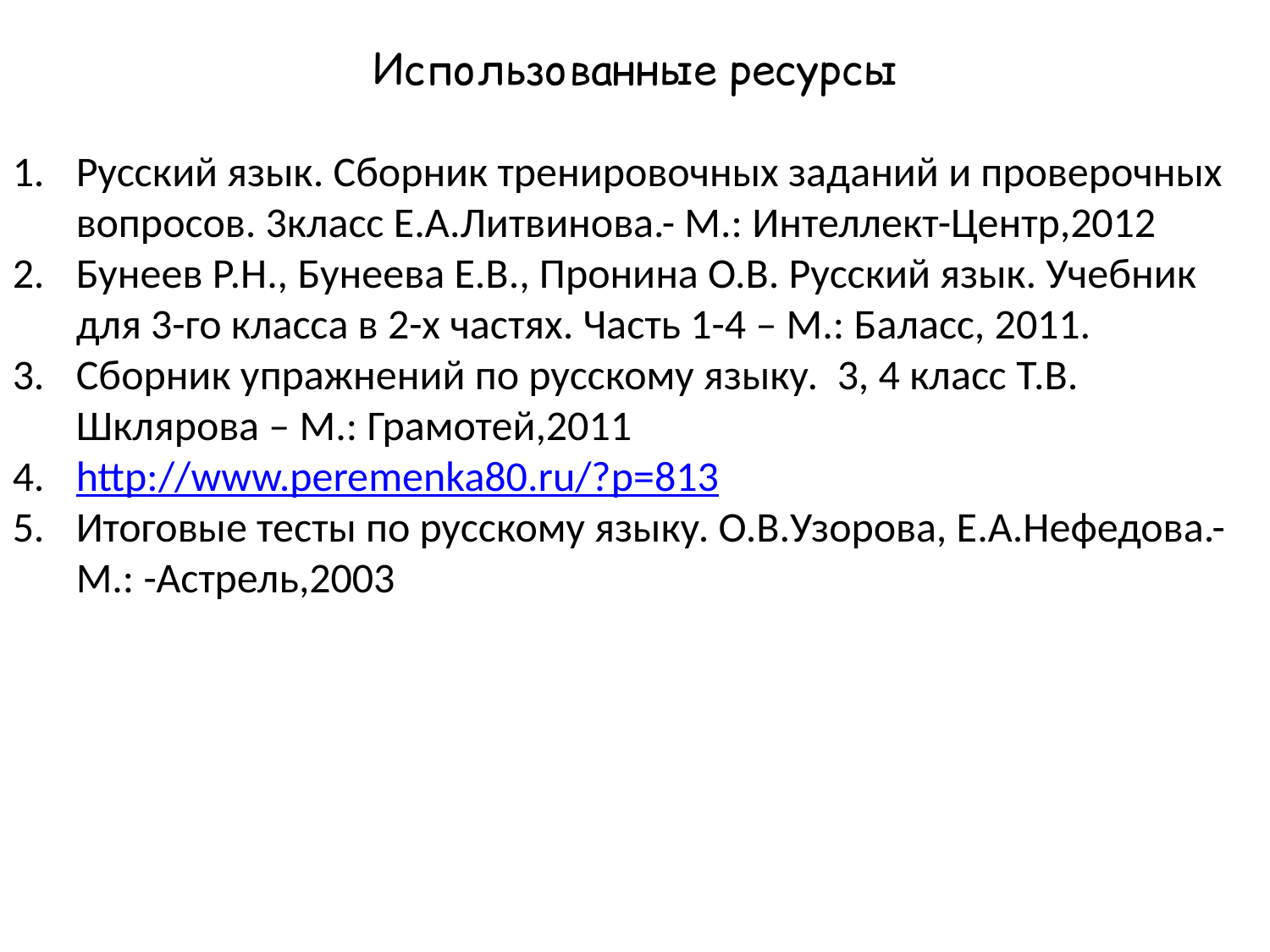

Использованные ресурсы

Русский язык. Сборник тренировочных заданий и проверочных вопросов. 3класс Е.А.Литвинова.- М.: Интеллект-Центр,2012
Бунеев Р.Н., Бунеева Е.В., Пронина О.В. Русский язык. Учебник для 3-го класса в 2-х частях. Часть 1-4 – М.: Баласс, 2011.
Сборник упражнений по русскому языку.  3, 4 класс Т.В. Шклярова – М.: Грамотей,2011
http://www.peremenka80.ru/?p=813
Итоговые тесты по русскому языку. О.В.Узорова, Е.А.Нефедова.- М.: -Астрель,2003